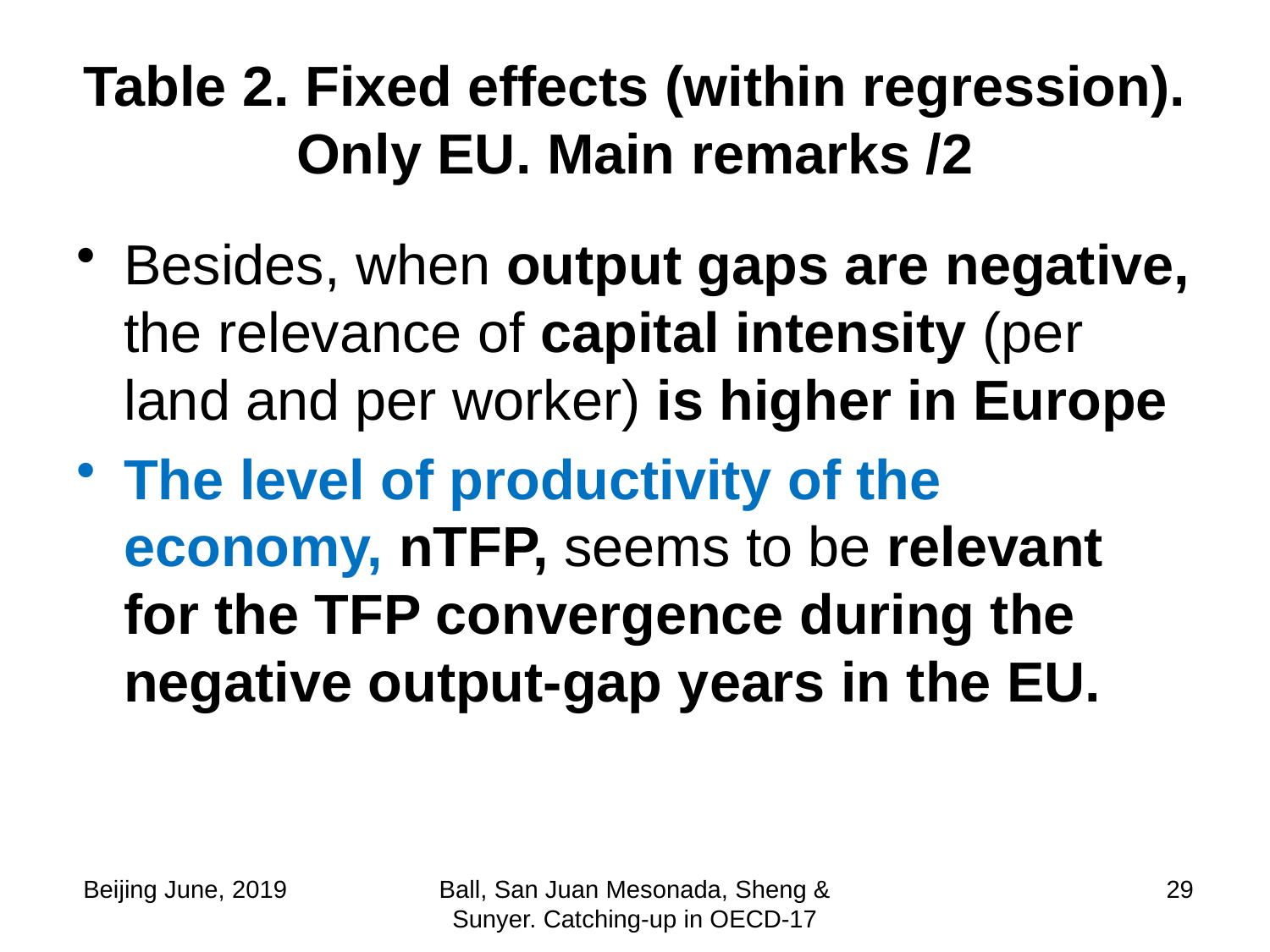

# Table 2. Fixed effects (within regression). Only EU. Main remarks /2
Besides, when output gaps are negative, the relevance of capital intensity (per land and per worker) is higher in Europe
The level of productivity of the economy, nTFP, seems to be relevant for the TFP convergence during the negative output-gap years in the EU.

 Beijing June, 2019
Ball, San Juan Mesonada, Sheng & Sunyer. Catching-up in OECD-17
29